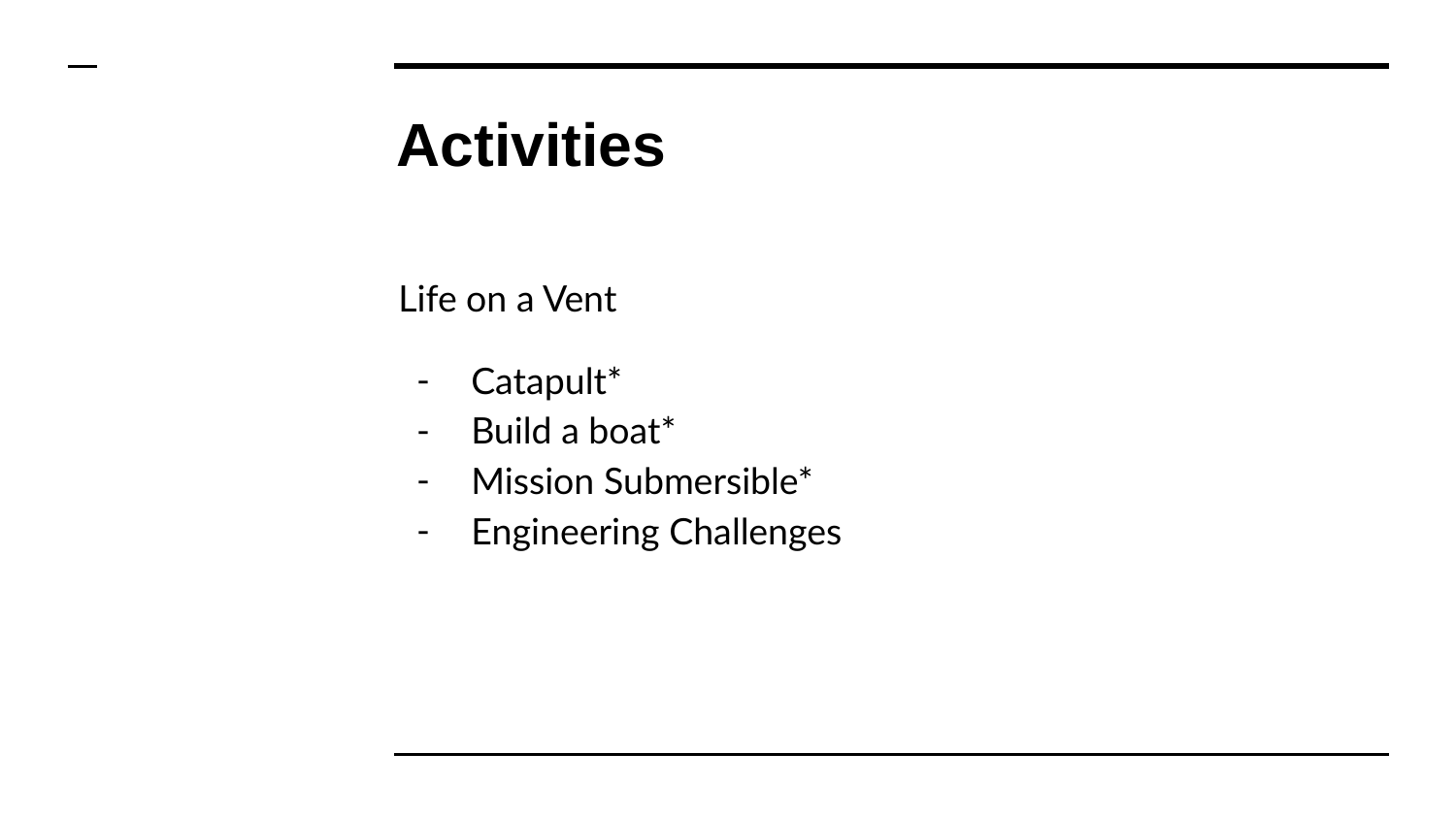

# Activities
Life on a Vent
Catapult*
Build a boat*
Mission Submersible*
Engineering Challenges